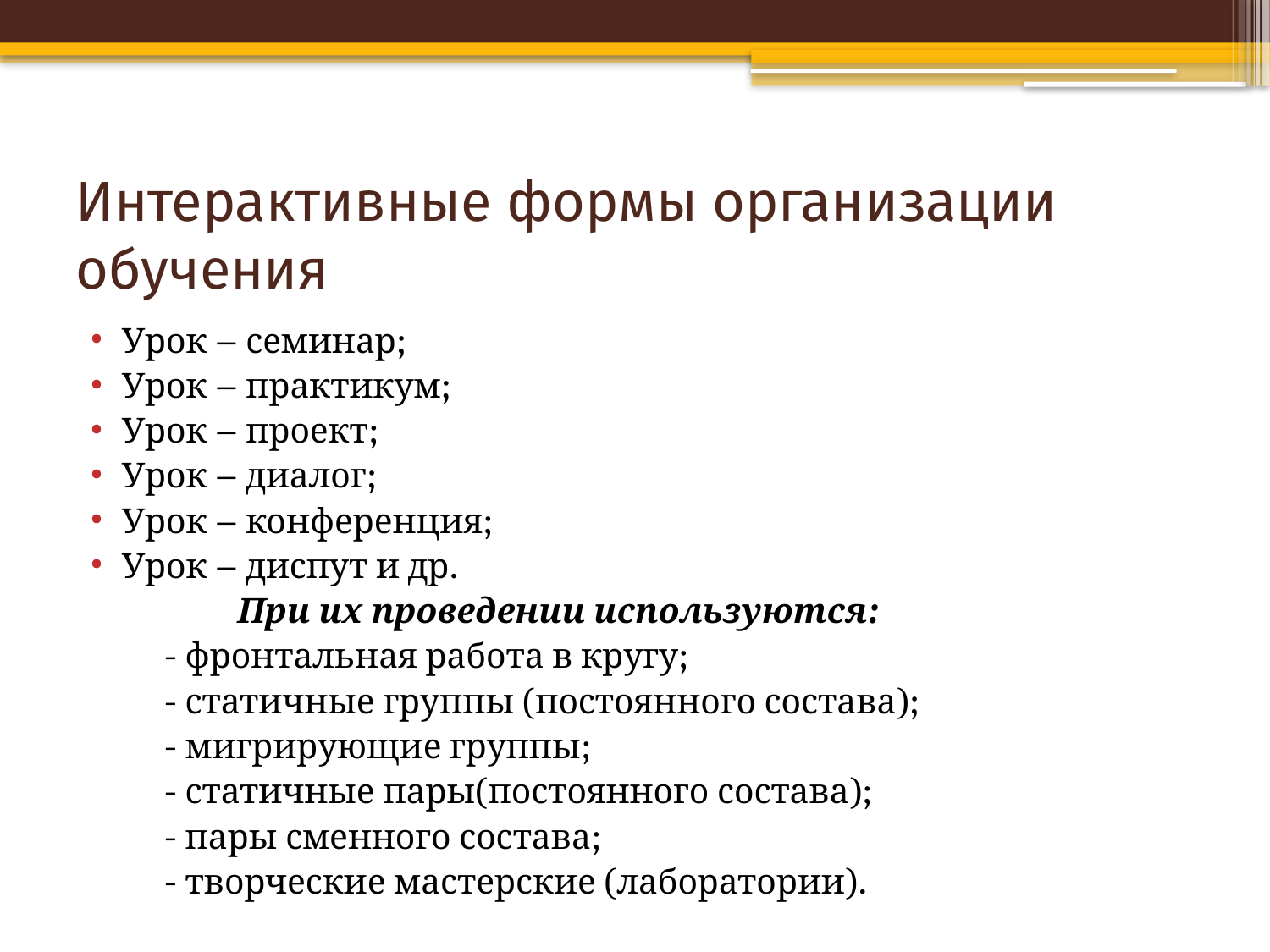

# Интерактивные формы организации обучения
Урок – семинар;
Урок – практикум;
Урок – проект;
Урок – диалог;
Урок – конференция;
Урок – диспут и др.
                 При их проведении используются:
         - фронтальная работа в кругу;
         - статичные группы (постоянного состава);
         - мигрирующие группы;
         - статичные пары(постоянного состава);
         - пары сменного состава;
         - творческие мастерские (лаборатории).